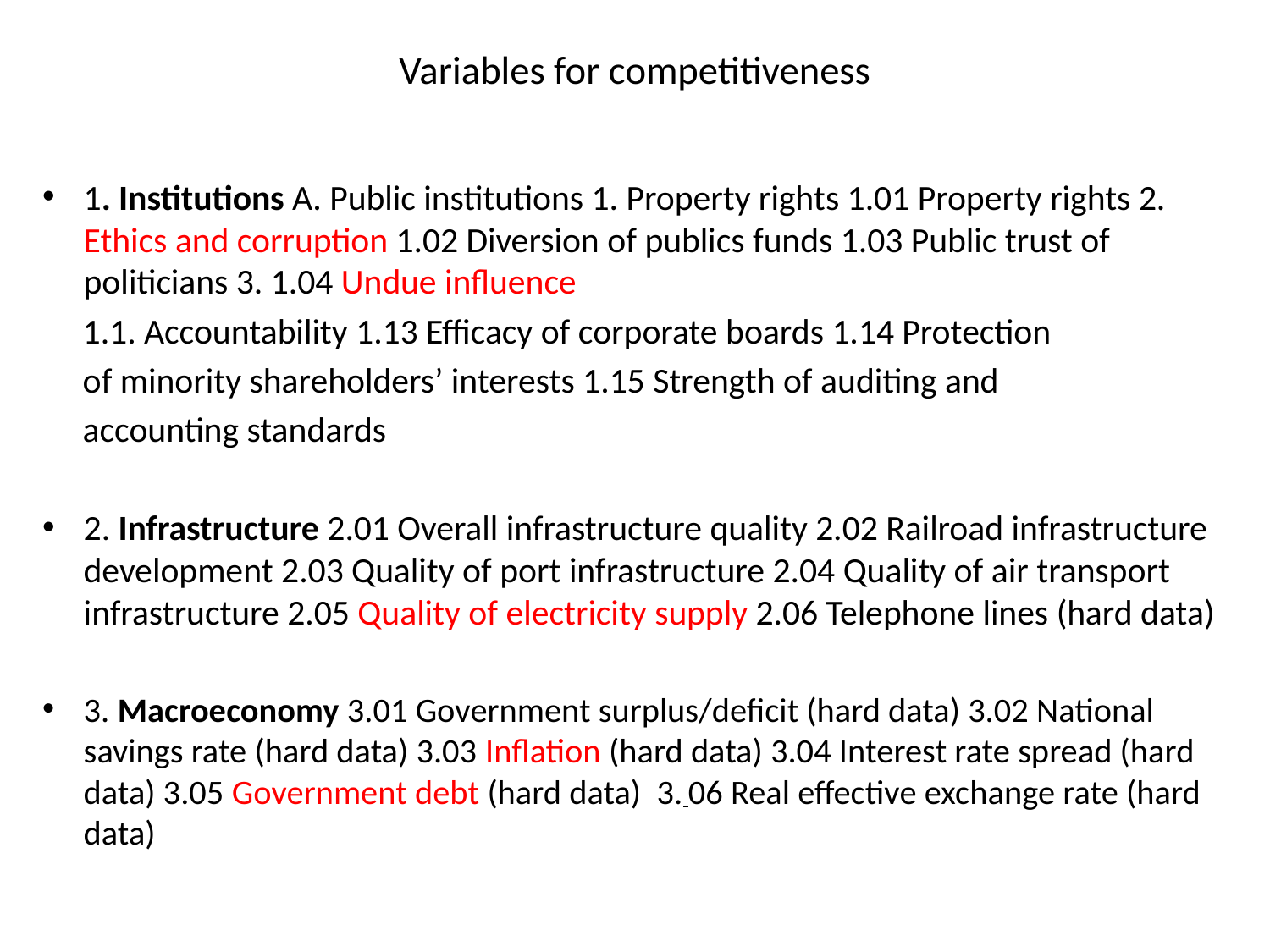

# Variables for competitiveness
1. Institutions A. Public institutions 1. Property rights 1.01 Property rights 2. Ethics and corruption 1.02 Diversion of publics funds 1.03 Public trust of politicians 3. 1.04 Undue influence
     1.1. Accountability 1.13 Efficacy of corporate boards 1.14 Protection
     of minority shareholders’ interests 1.15 Strength of auditing and
     accounting standards

2. Infrastructure 2.01 Overall infrastructure quality 2.02 Railroad infrastructure development 2.03 Quality of port infrastructure 2.04 Quality of air transport infrastructure 2.05 Quality of electricity supply 2.06 Telephone lines (hard data)

3. Macroeconomy 3.01 Government surplus/deficit (hard data) 3.02 National savings rate (hard data) 3.03 Inflation (hard data) 3.04 Interest rate spread (hard data) 3.05 Government debt (hard data)  3. 06 Real effective exchange rate (hard data)